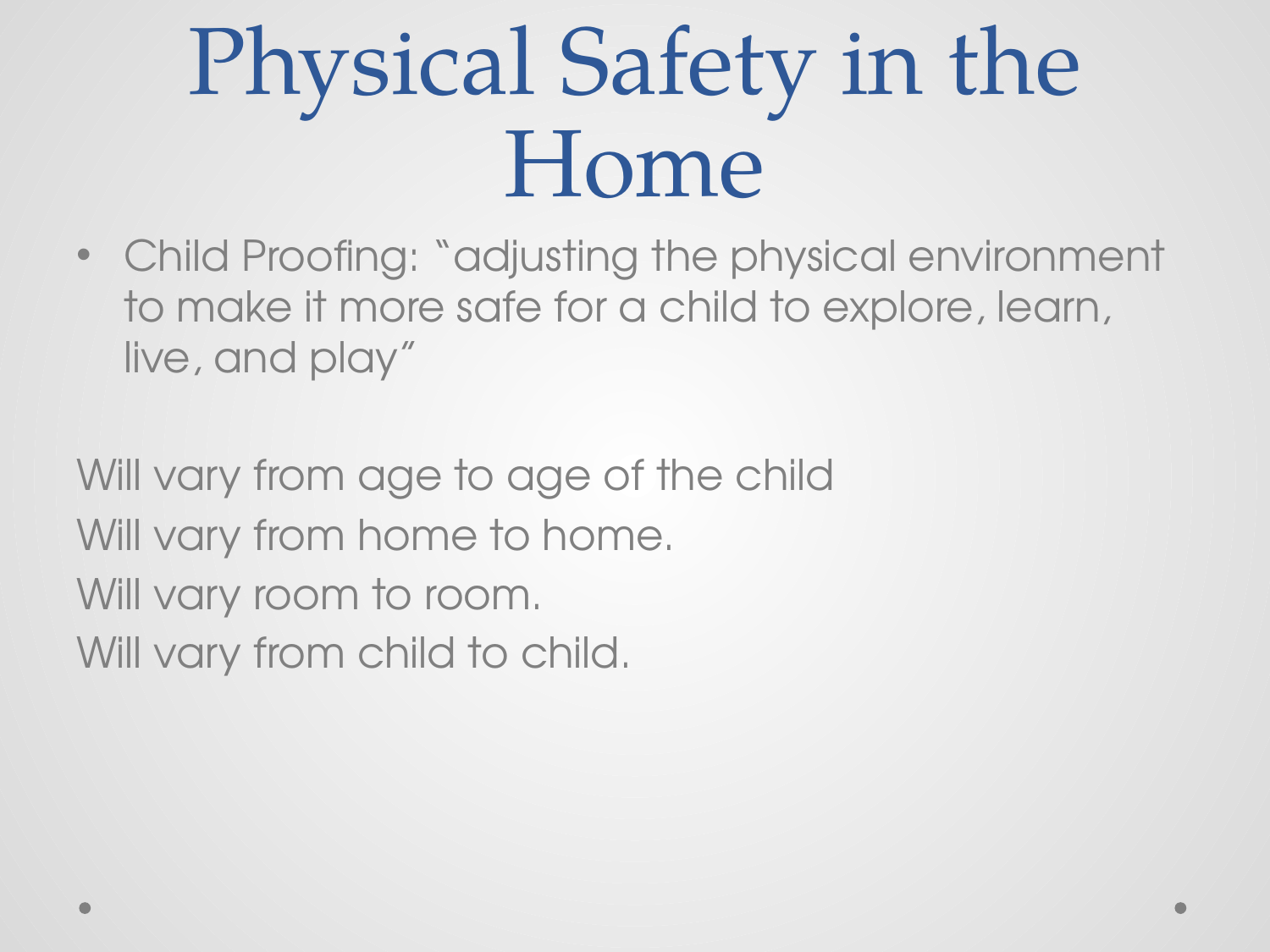

# Physical Safety in the Home
Child Proofing: “adjusting the physical environment to make it more safe for a child to explore, learn, live, and play”

Will vary from age to age of the child
Will vary from home to home.
Will vary room to room.
Will vary from child to child.